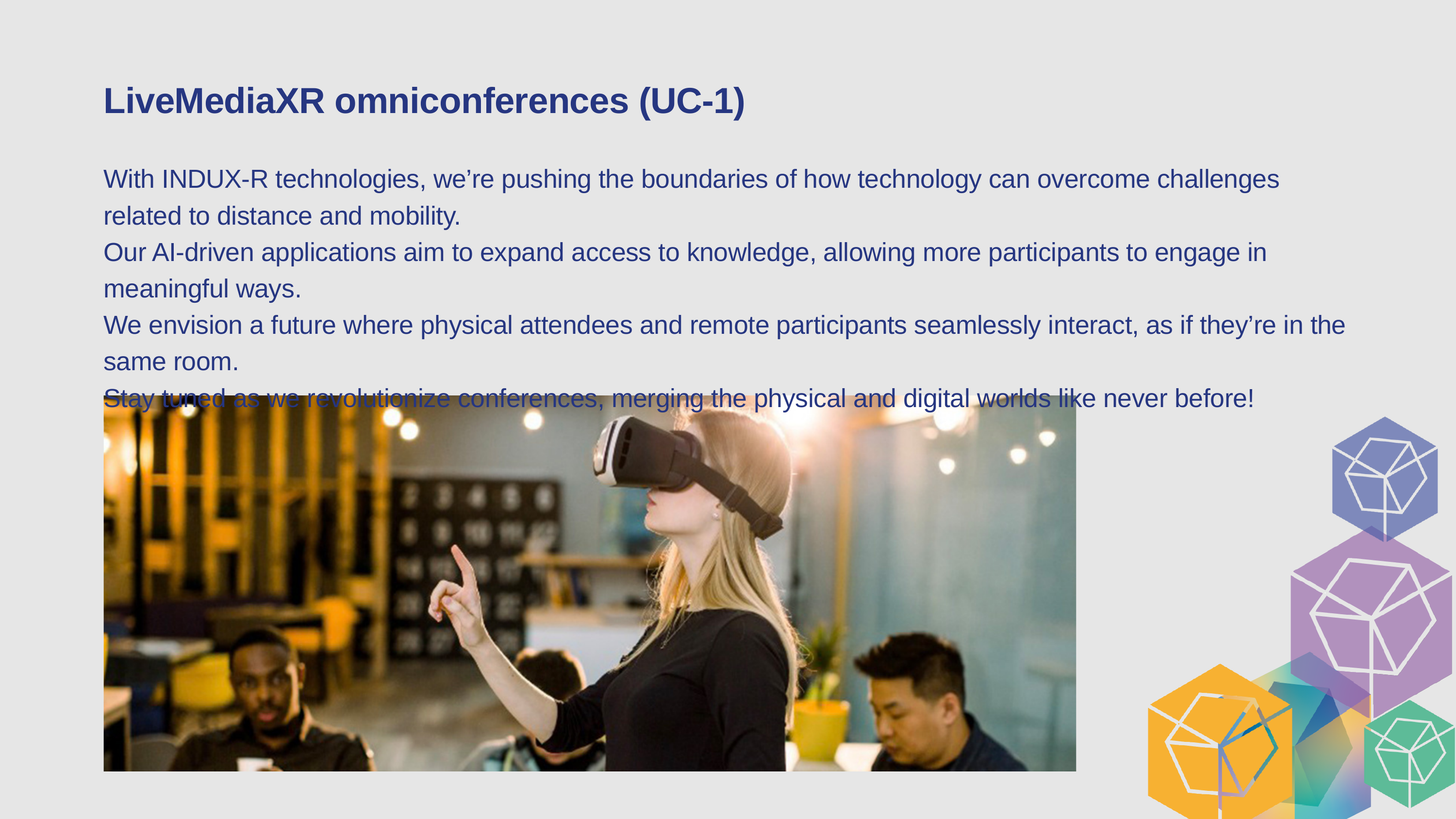

LiveMediaXR omniconferences (UC-1)

With INDUX-R technologies, we’re pushing the boundaries of how technology can overcome challenges
related to distance and mobility.
Our AI-driven applications aim to expand access to knowledge, allowing more participants to engage in meaningful ways.
We envision a future where physical attendees and remote participants seamlessly interact, as if they’re in the same room.
Stay tuned as we revolutionize conferences, merging the physical and digital worlds like never before!